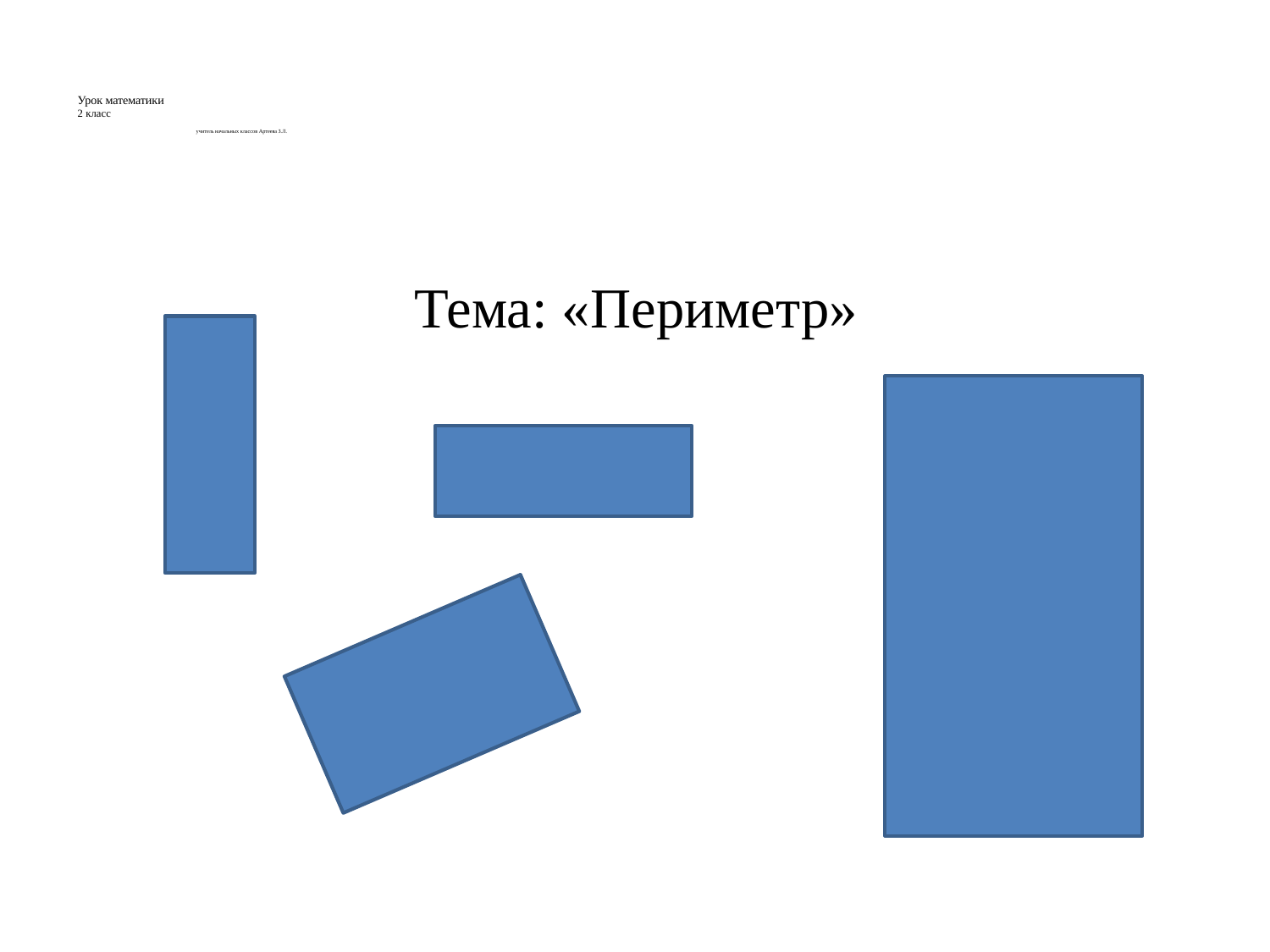

# Урок математики 2 класс учитель начальных классов Артеева З.Л.

Тема: «Периметр»